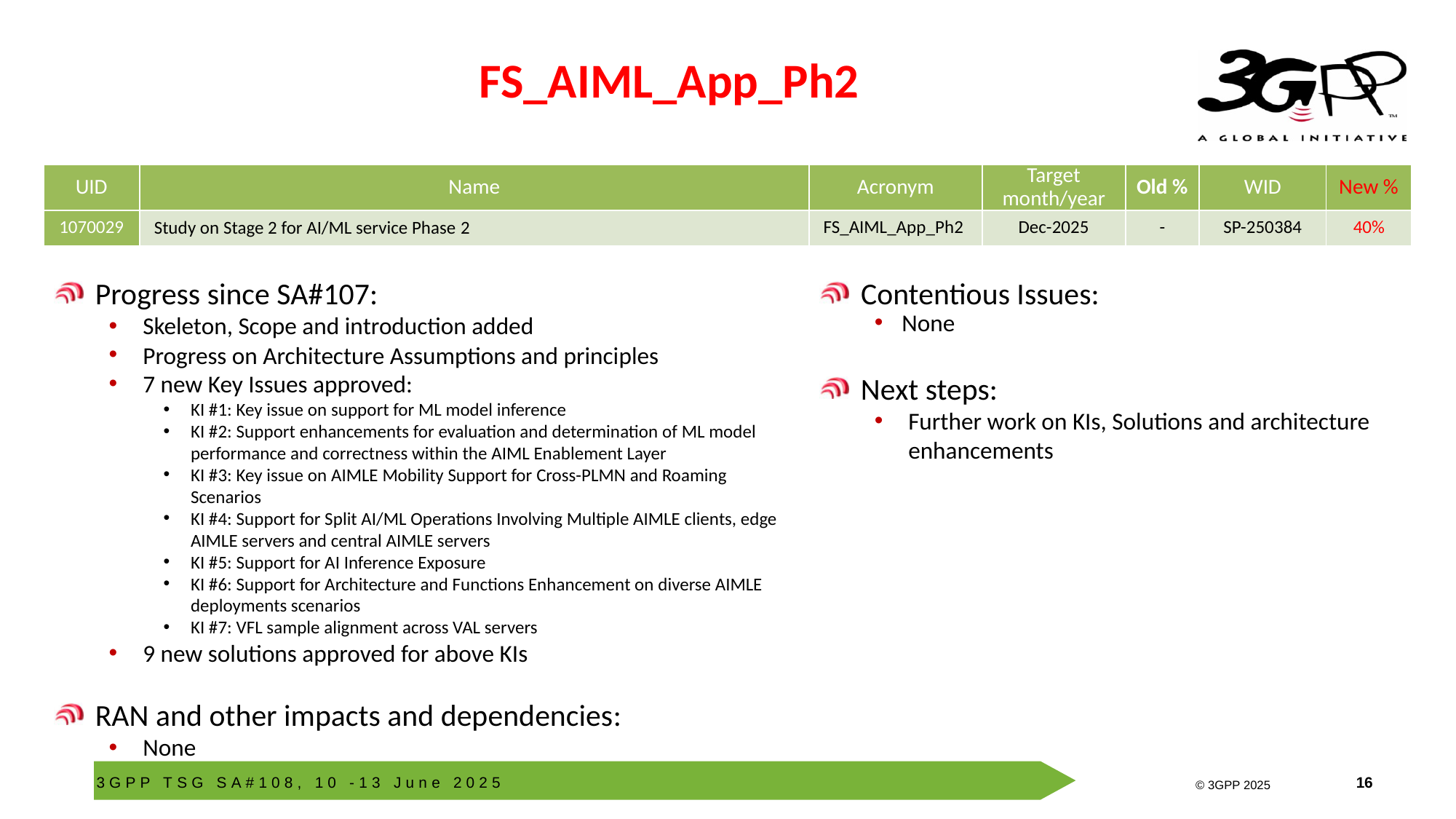

# FS_AIML_App_Ph2
| UID | Name | Acronym | Target month/year | Old % | WID | New % |
| --- | --- | --- | --- | --- | --- | --- |
| 1070029 | Study on Stage 2 for AI/ML service Phase 2 | FS\_AIML\_App\_Ph2 | Dec-2025 | - | SP-250384 | 40% |
Progress since SA#107:
Skeleton, Scope and introduction added
Progress on Architecture Assumptions and principles
7 new Key Issues approved:
KI #1: Key issue on support for ML model inference
KI #2: Support enhancements for evaluation and determination of ML model performance and correctness within the AIML Enablement Layer
KI #3: Key issue on AIMLE Mobility Support for Cross-PLMN and Roaming Scenarios
KI #4: Support for Split AI/ML Operations Involving Multiple AIMLE clients, edge AIMLE servers and central AIMLE servers
KI #5: Support for AI Inference Exposure
KI #6: Support for Architecture and Functions Enhancement on diverse AIMLE deployments scenarios
KI #7: VFL sample alignment across VAL servers
9 new solutions approved for above KIs

RAN and other impacts and dependencies:
None
Contentious Issues:
None

Next steps:
Further work on KIs, Solutions and architecture enhancements